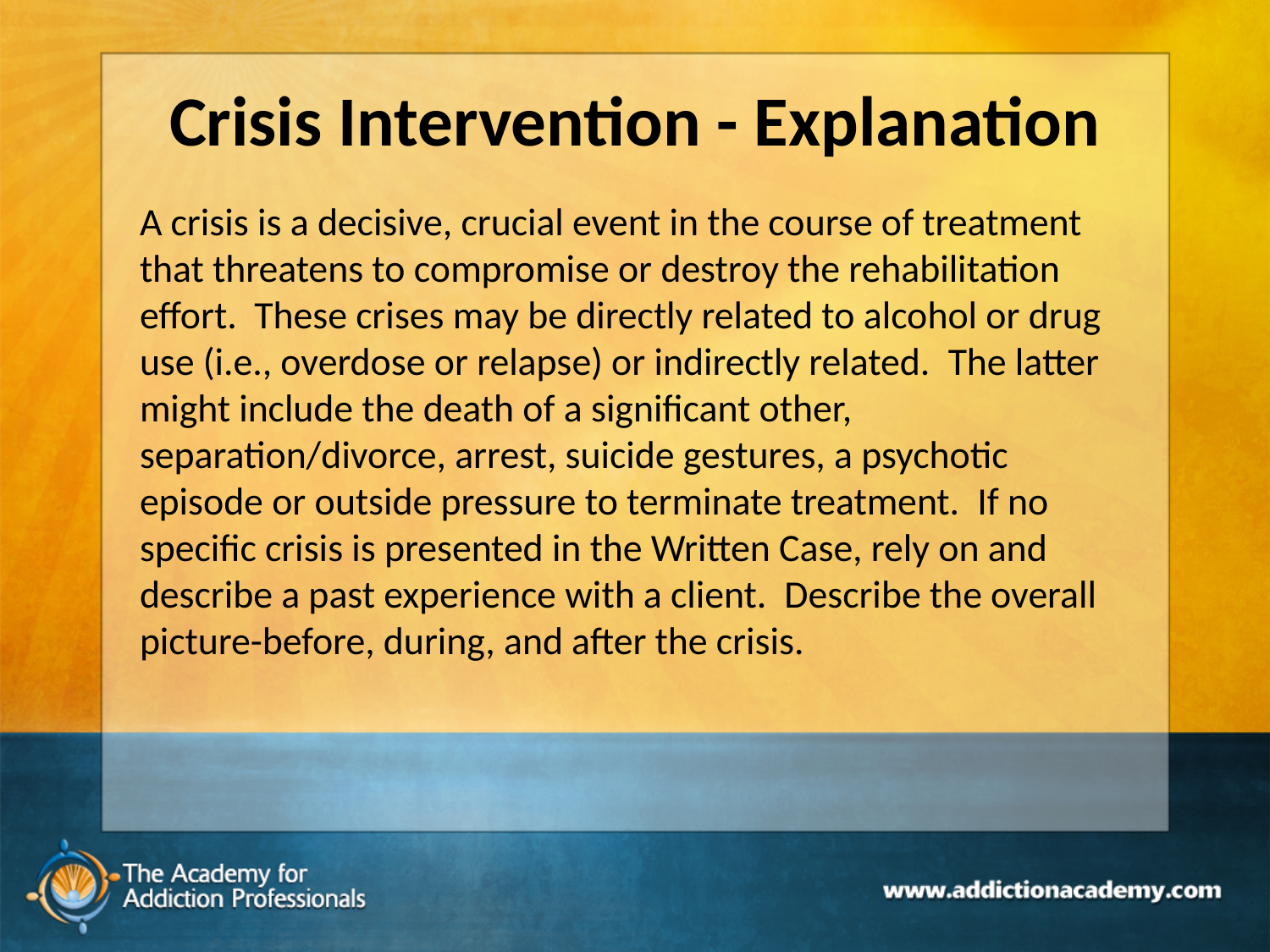

# Crisis Intervention - Explanation
A crisis is a decisive, crucial event in the course of treatment that threatens to compromise or destroy the rehabilitation effort.  These crises may be directly related to alcohol or drug use (i.e., overdose or relapse) or indirectly related.  The latter might include the death of a significant other, separation/divorce, arrest, suicide gestures, a psychotic episode or outside pressure to terminate treatment.  If no specific crisis is presented in the Written Case, rely on and describe a past experience with a client.  Describe the overall picture-before, during, and after the crisis.